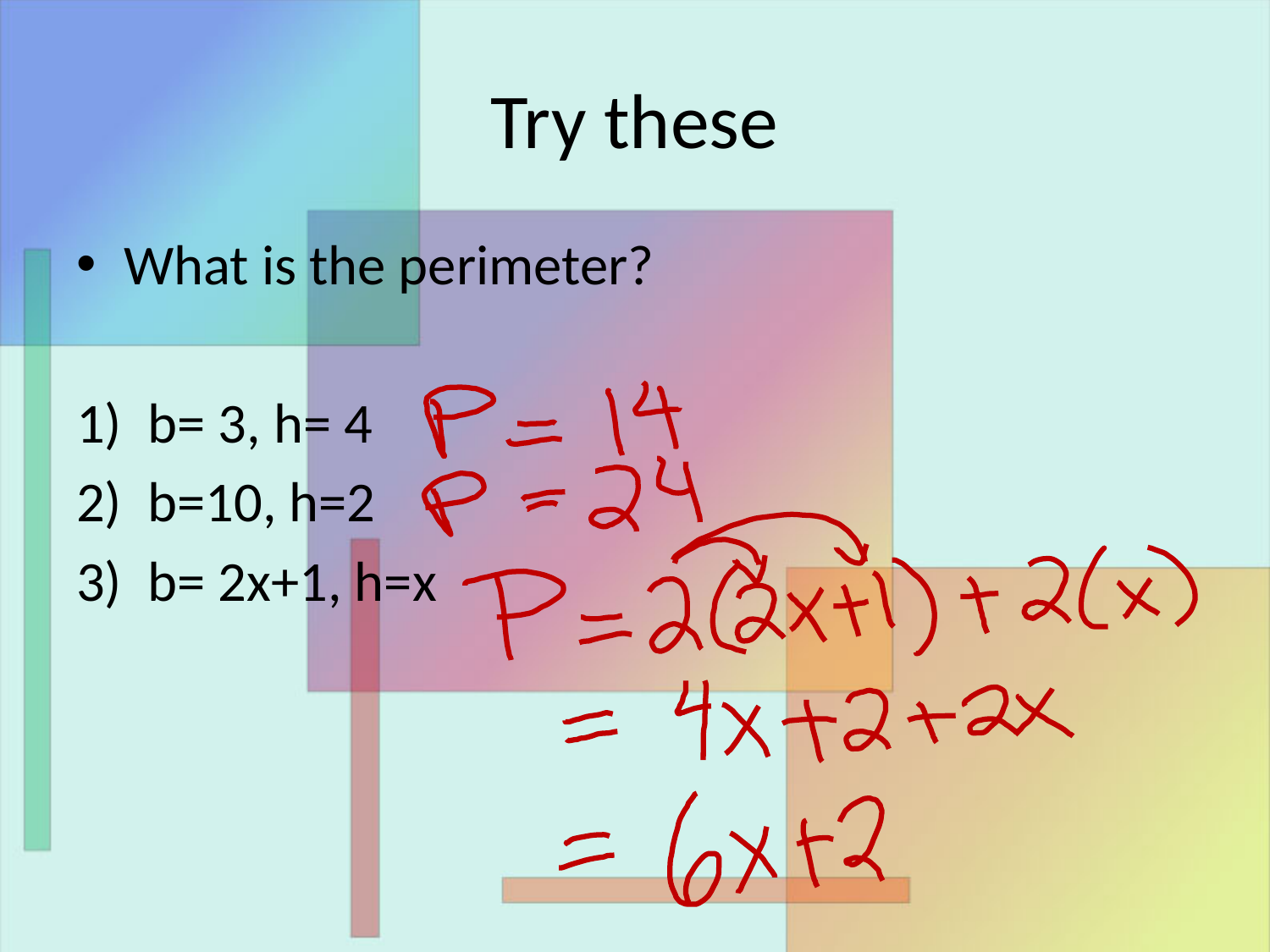

# Try these
What is the perimeter?

b= 3, h= 4
b=10, h=2
b= 2x+1, h=x